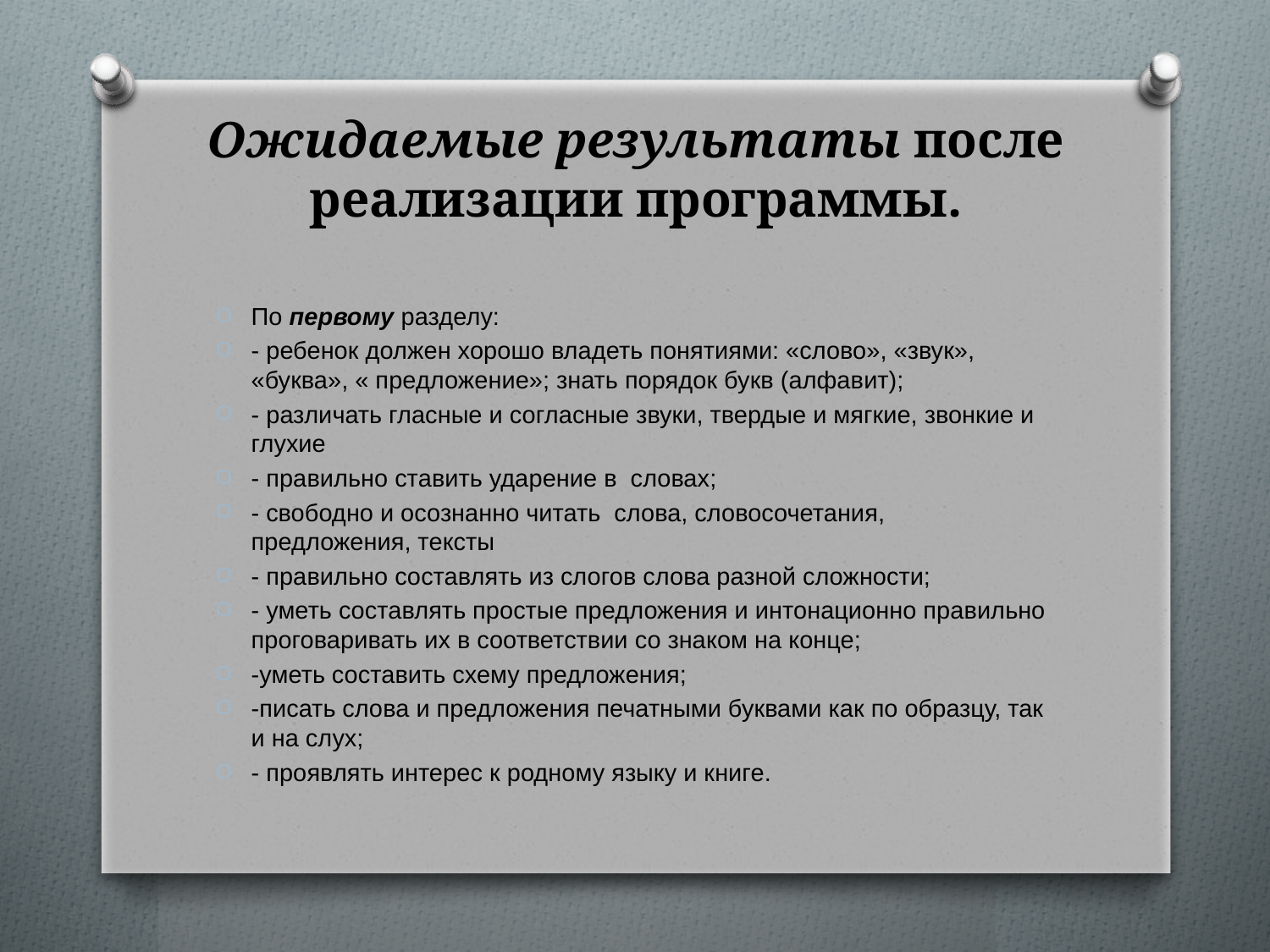

# Ожидаемые результаты после реализации программы.
По первому разделу:
- ребенок должен хорошо владеть понятиями: «слово», «звук», «буква», « предложение»; знать порядок букв (алфавит);
- различать гласные и согласные звуки, твердые и мягкие, звонкие и глухие
- правильно ставить ударение в  словах;
- свободно и осознанно читать  слова, словосочетания, предложения, тексты
- правильно составлять из слогов слова разной сложности;
- уметь составлять простые предложения и интонационно правильно проговаривать их в соответствии со знаком на конце;
-уметь составить схему предложения;
-писать слова и предложения печатными буквами как по образцу, так и на слух;
- проявлять интерес к родному языку и книге.